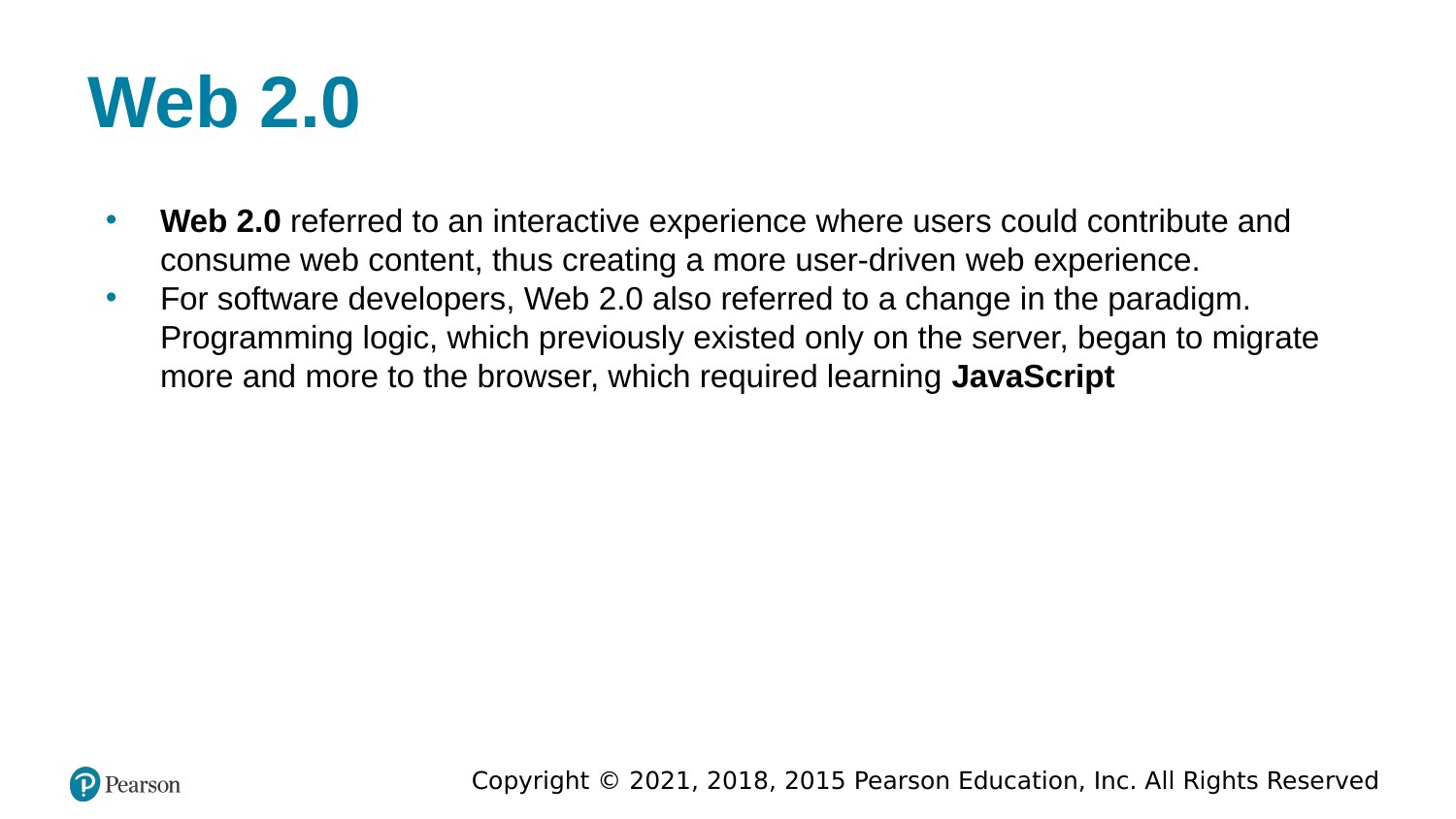

# Web 2.0
Web 2.0 referred to an interactive experience where users could contribute and consume web content, thus creating a more user-driven web experience.
For software developers, Web 2.0 also referred to a change in the paradigm. Programming logic, which previously existed only on the server, began to migrate more and more to the browser, which required learning JavaScript